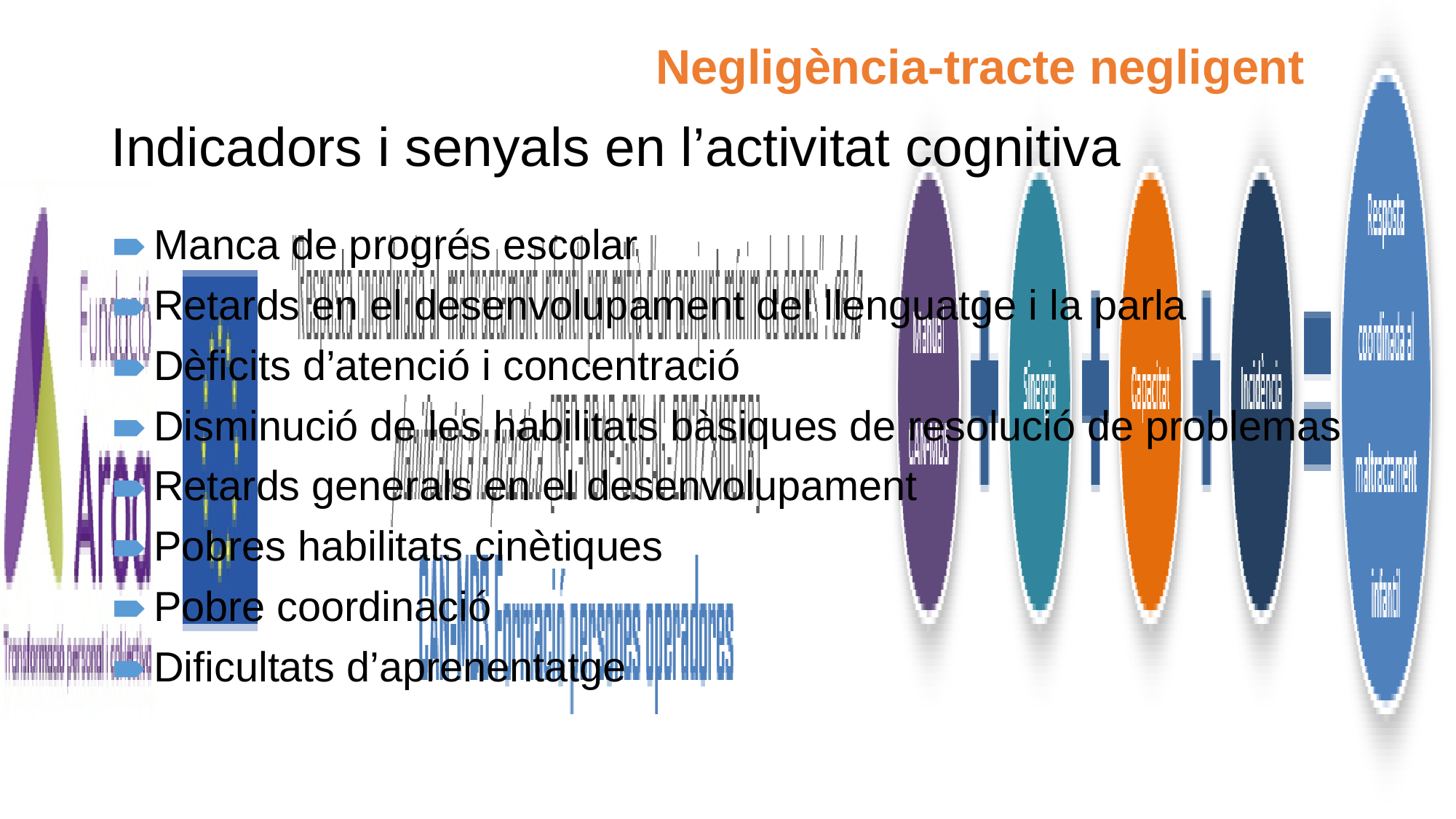

Negligència-tracte negligent
# Indicadors i senyals en l’activitat cognitiva
Manca de progrés escolar
Retards en el desenvolupament del llenguatge i la parla
Dèficits d’atenció i concentració
Disminució de les habilitats bàsiques de resolució de problemas
Retards generals en el desenvolupament
Pobres habilitats cinètiques
Pobre coordinació
Dificultats d’aprenentatge